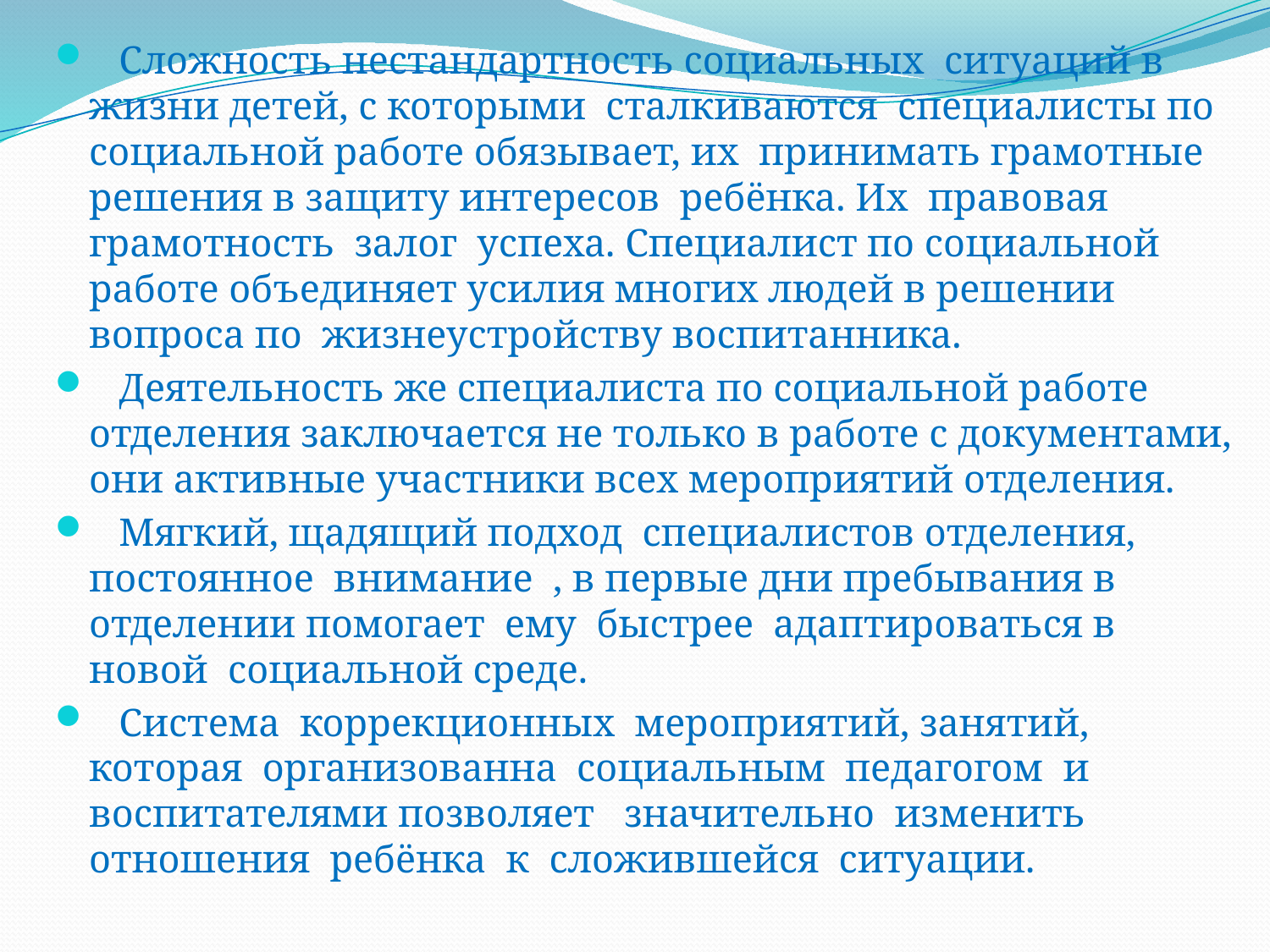

Сложность нестандартность социальных  ситуаций в жизни детей, с которыми  сталкиваются  специалисты по социальной работе обязывает, их  принимать грамотные  решения в защиту интересов  ребёнка. Их  правовая  грамотность  залог  успеха. Специалист по социальной работе объединяет усилия многих людей в решении вопроса по  жизнеустройству воспитанника.
   Деятельность же специалиста по социальной работе отделения заключается не только в работе с документами, они активные участники всех мероприятий отделения.
   Мягкий, щадящий подход  специалистов отделения, постоянное  внимание  , в первые дни пребывания в отделении помогает  ему  быстрее  адаптироваться в новой  социальной среде.
   Система  коррекционных  мероприятий, занятий,  которая  организованна  социальным  педагогом  и  воспитателями позволяет   значительно  изменить  отношения  ребёнка  к  сложившейся  ситуации.